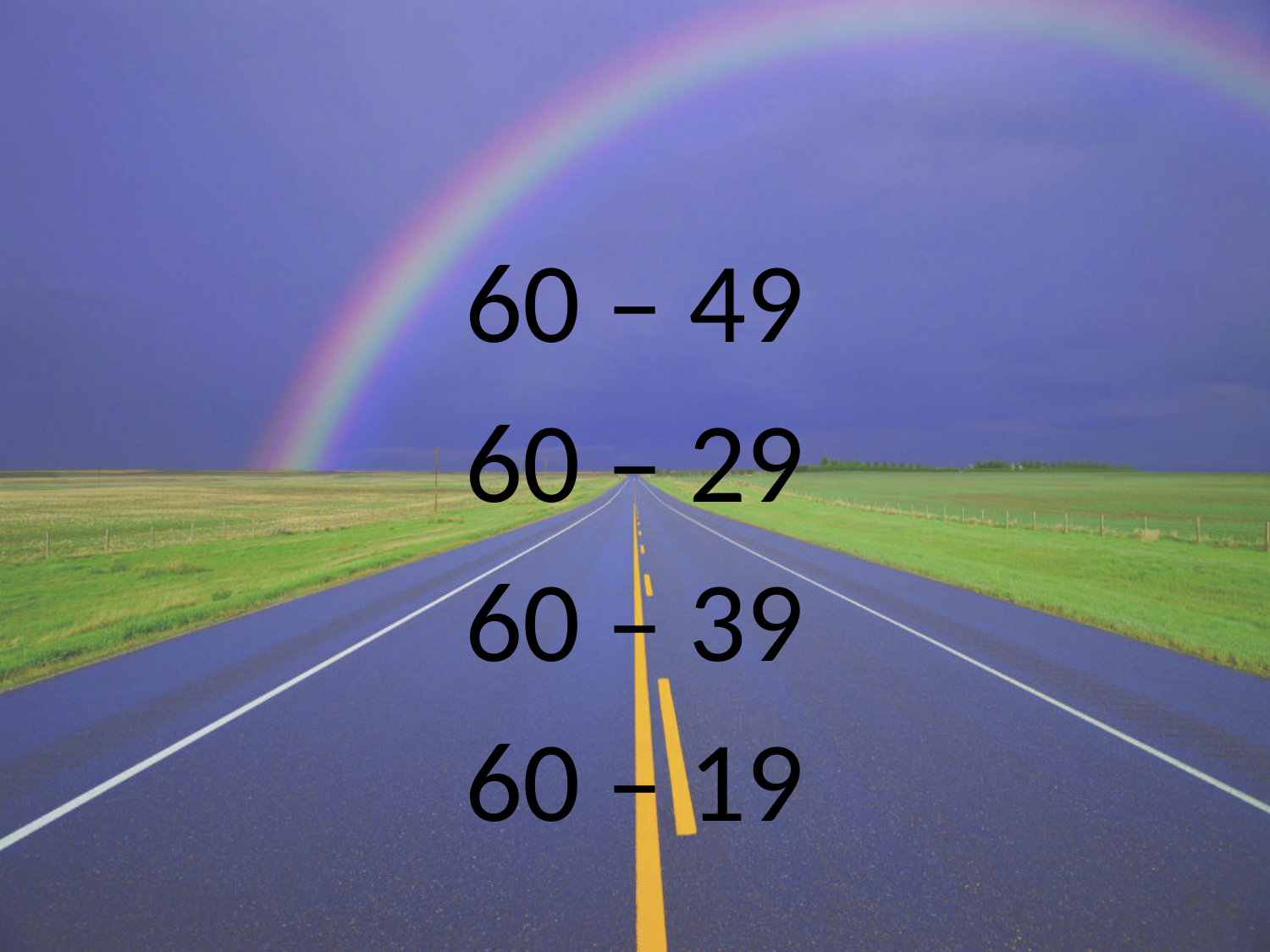

60 – 49
60 – 29
60 – 39
60 – 19